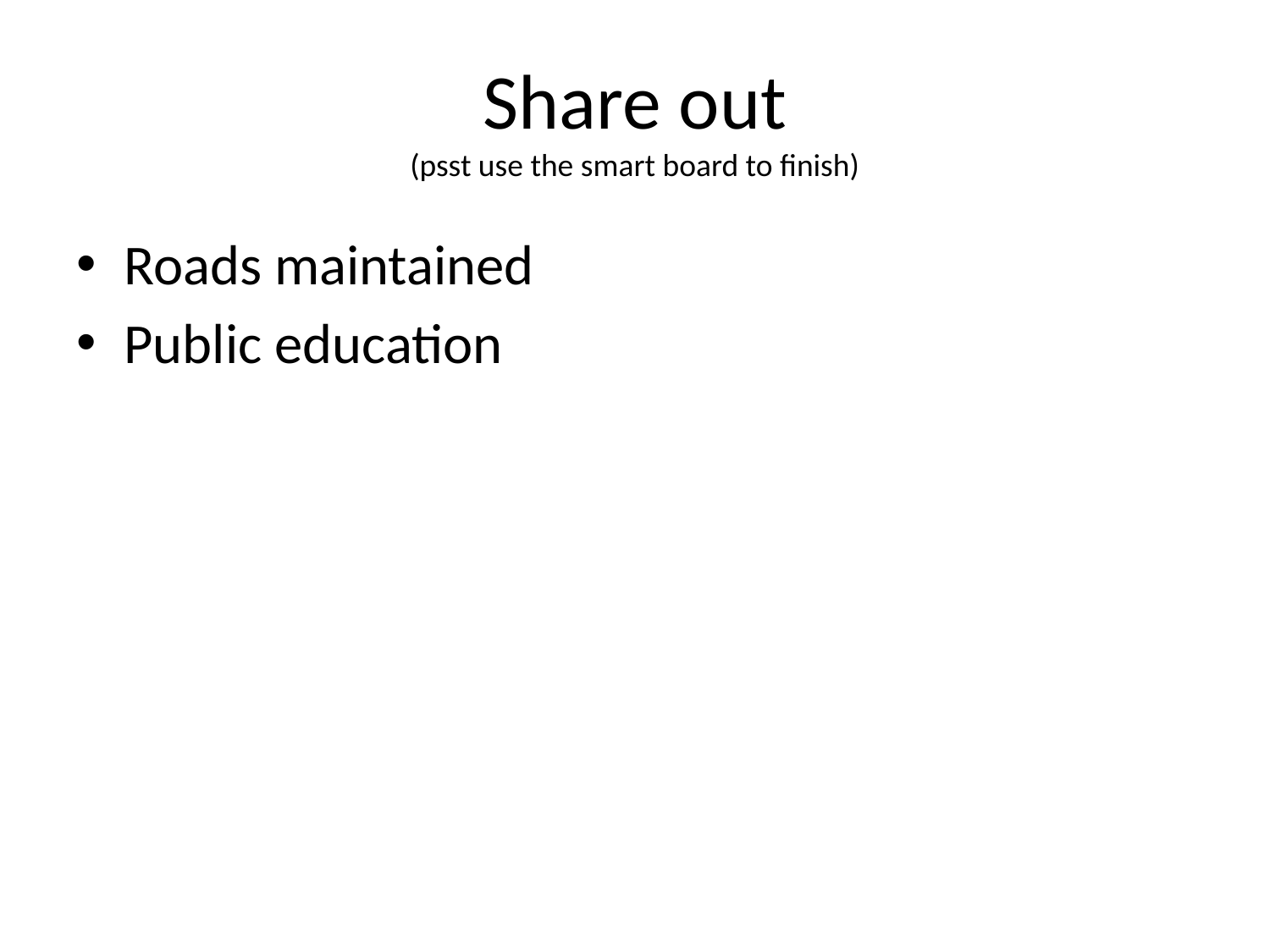

# Share out (psst use the smart board to finish)
Roads maintained
Public education